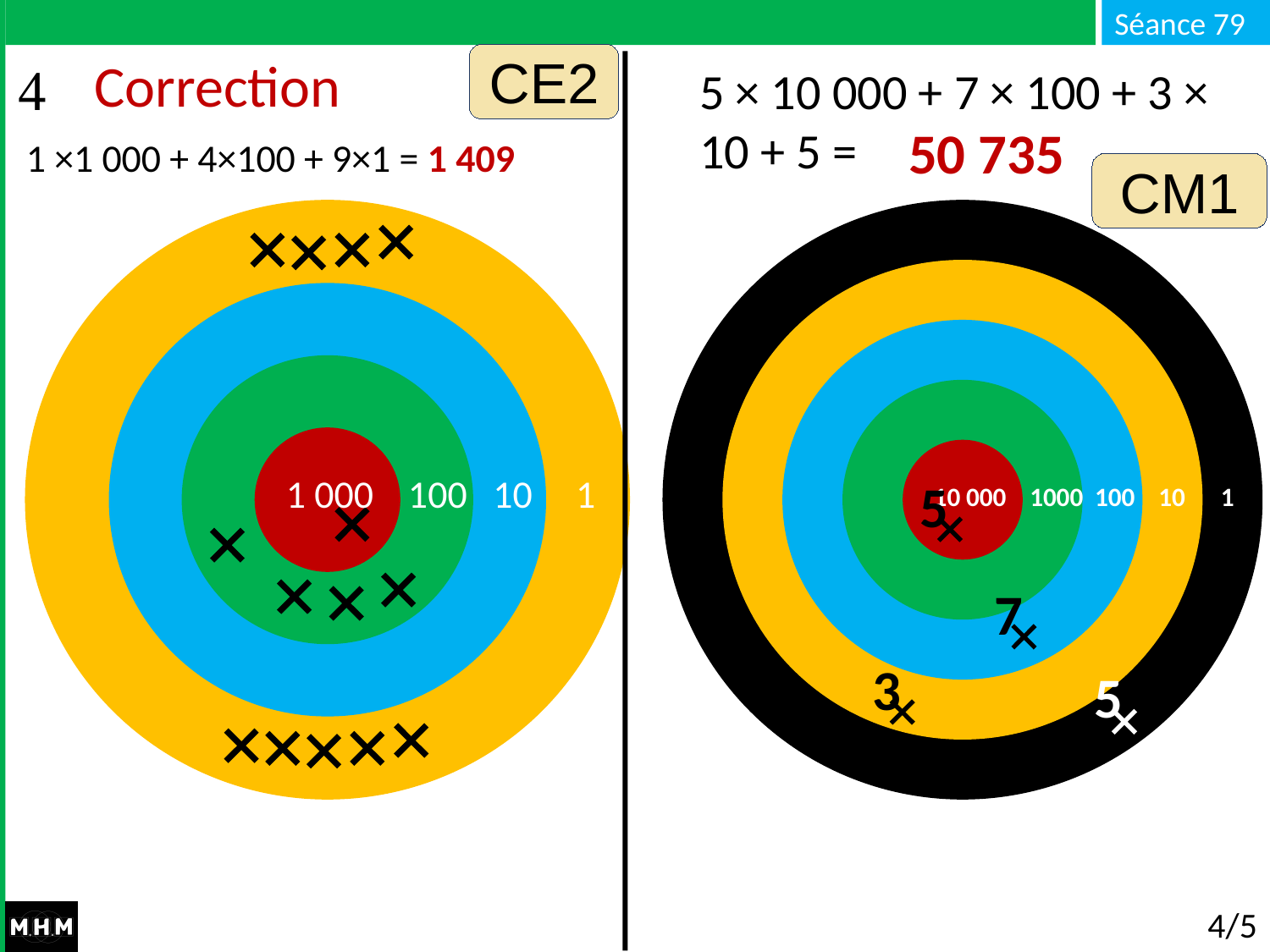

CE2
# Correction

5 × 10 000 + 7 × 100 + 3 × 10 + 5 =
50 735
1 ×1 000 + 4×100 + 9×1 = 1 409
CM1

1 000    100   10     1
5

10 000    1000  100    10      1
1 000  100  10    1

7

3

5

4/5